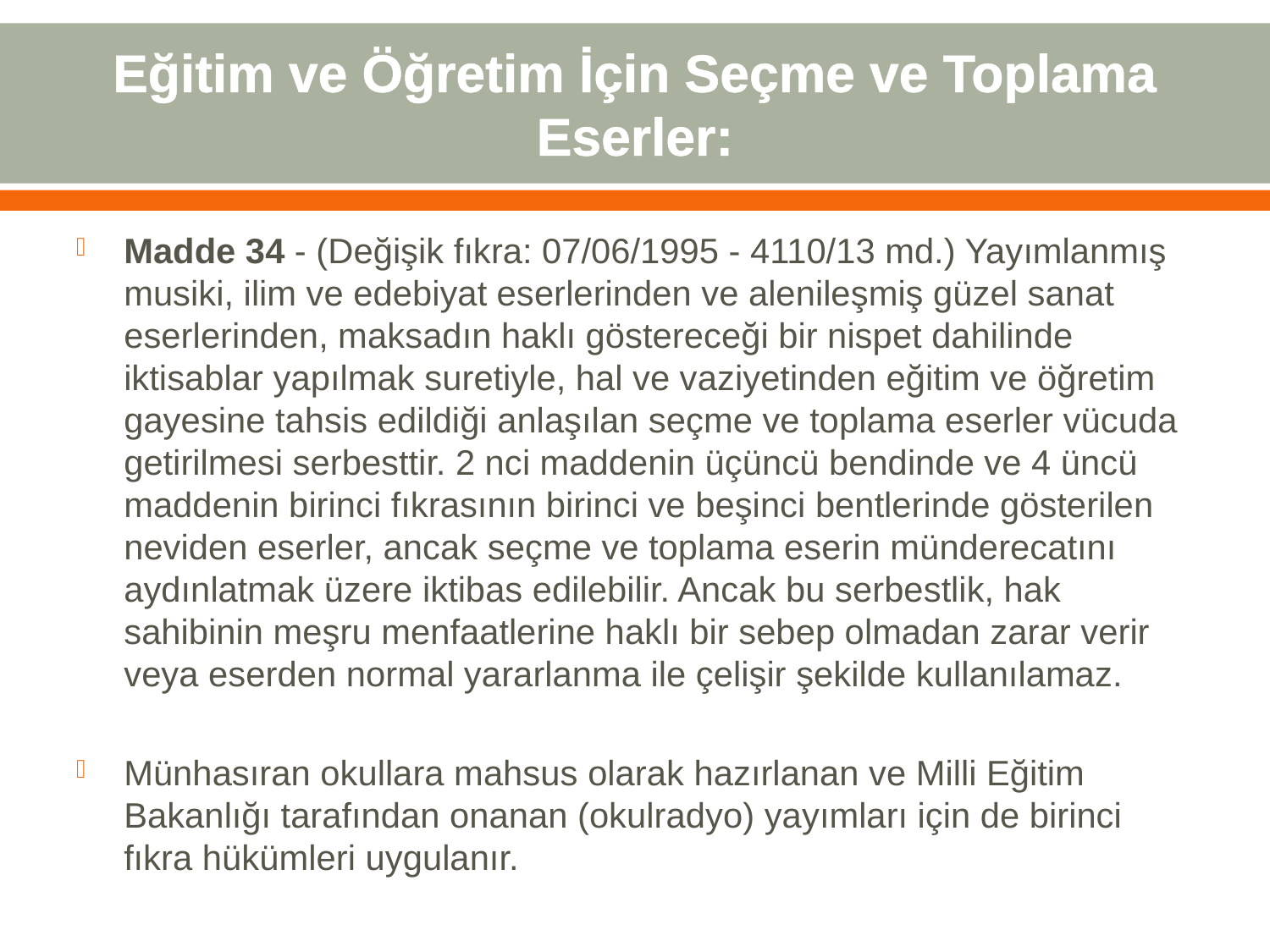

# Eğitim ve Öğretim İçin Seçme ve Toplama Eserler:
Madde 34 - (Değişik fıkra: 07/06/1995 - 4110/13 md.) Yayımlanmış musiki, ilim ve edebiyat eserlerinden ve alenileşmiş güzel sanat eserlerinden, maksadın haklı göstereceği bir nispet dahilinde iktisablar yapılmak suretiyle, hal ve vaziyetinden eğitim ve öğretim gayesine tahsis edildiği anlaşılan seçme ve toplama eserler vücuda getirilmesi serbesttir. 2 nci maddenin üçüncü bendinde ve 4 üncü maddenin birinci fıkrasının birinci ve beşinci bentlerinde gösterilen neviden eserler, ancak seçme ve toplama eserin münderecatını aydınlatmak üzere iktibas edilebilir. Ancak bu serbestlik, hak sahibinin meşru menfaatlerine haklı bir sebep olmadan zarar verir veya eserden normal yararlanma ile çelişir şekilde kullanılamaz.

Münhasıran okullara mahsus olarak hazırlanan ve Milli Eğitim Bakanlığı tarafından onanan (okulradyo) yayımları için de birinci fıkra hükümleri uygulanır.